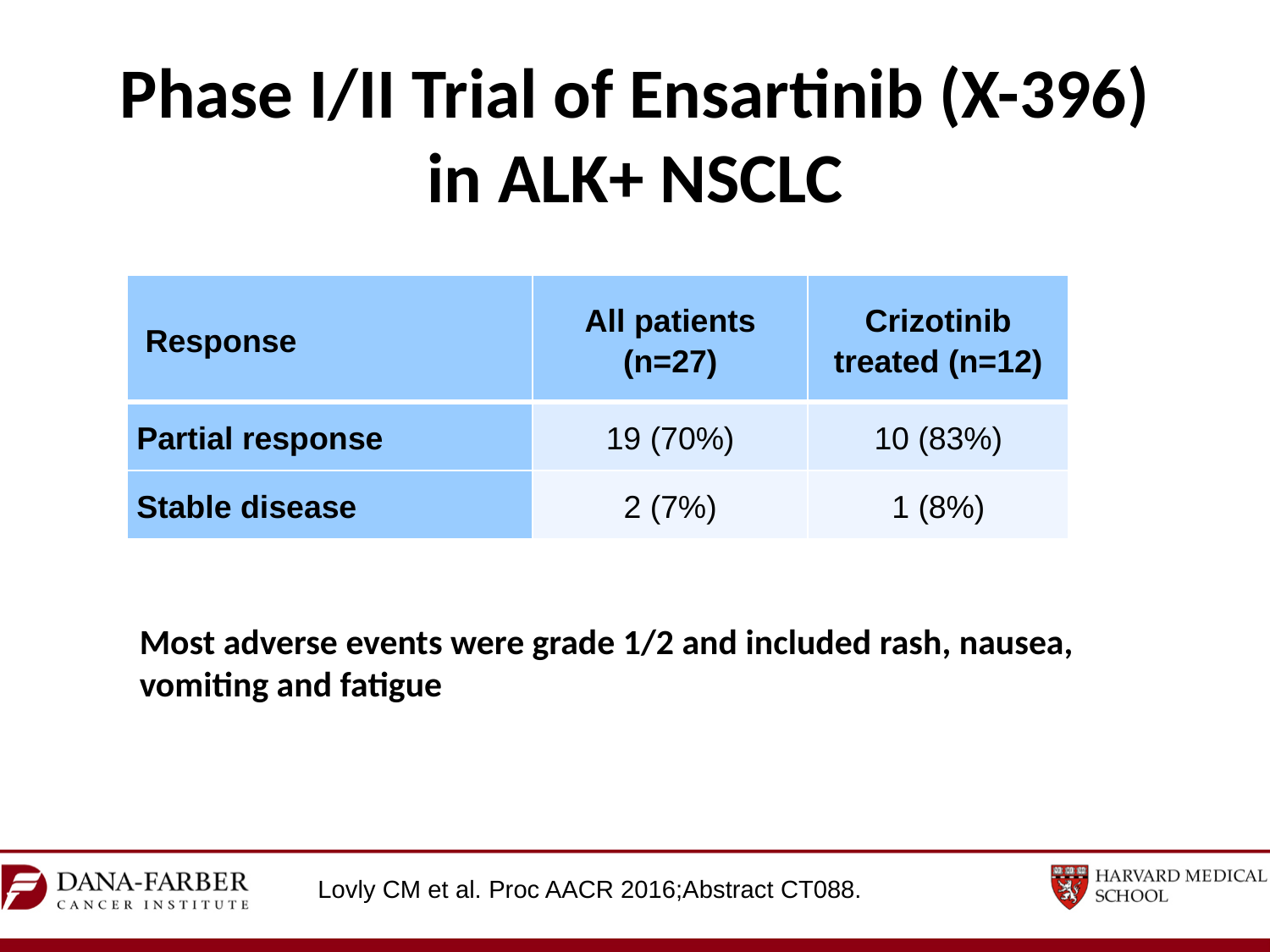

# Phase I/II Trial of Ensartinib (X-396) in ALK+ NSCLC
| Response | All patients (n=27) | Crizotinib treated (n=12) |
| --- | --- | --- |
| Partial response | 19 (70%) | 10 (83%) |
| Stable disease | 2 (7%) | 1 (8%) |
Most adverse events were grade 1/2 and included rash, nausea, vomiting and fatigue
Lovly CM et al. Proc AACR 2016;Abstract CT088.